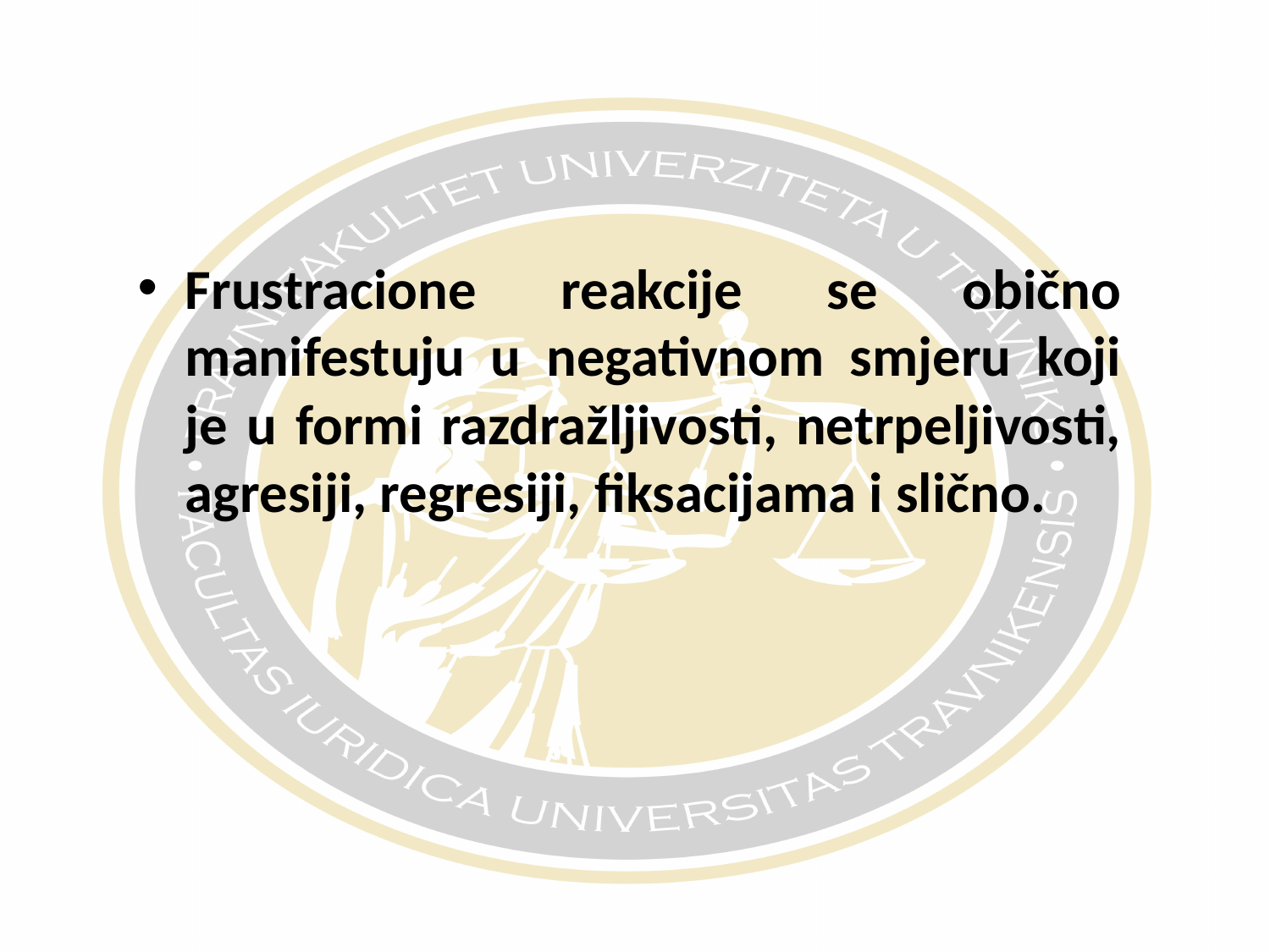

#
Frustracione reakcije se obično manifestuju u negativnom smjeru koji je u formi razdražljivosti, netrpeljivosti, agresiji, regresiji, fiksacijama i slično.